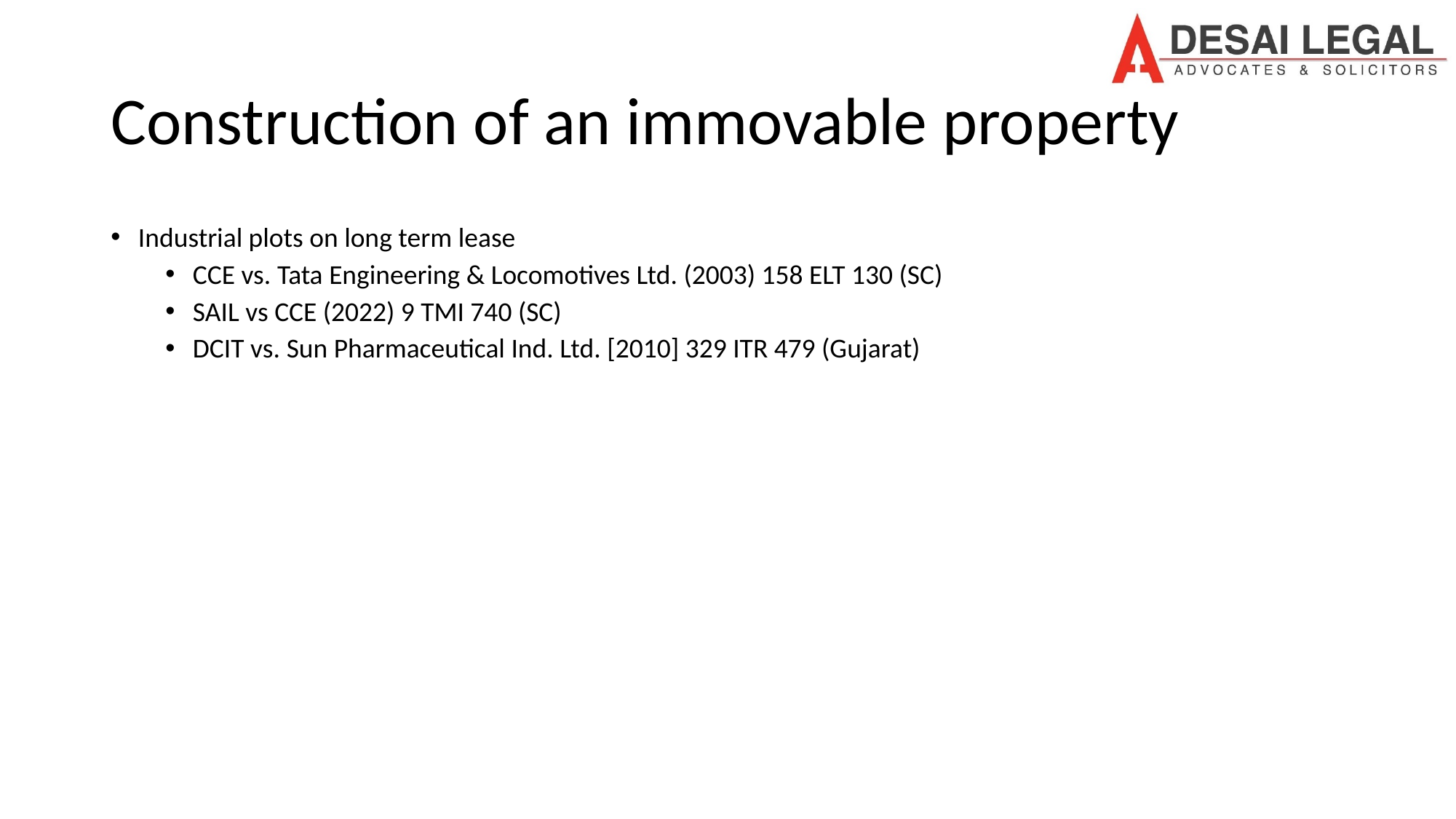

# Construction of an immovable property
Industrial plots on long term lease
CCE vs. Tata Engineering & Locomotives Ltd. (2003) 158 ELT 130 (SC)
SAIL vs CCE (2022) 9 TMI 740 (SC)
DCIT vs. Sun Pharmaceutical Ind. Ltd. [2010] 329 ITR 479 (Gujarat)